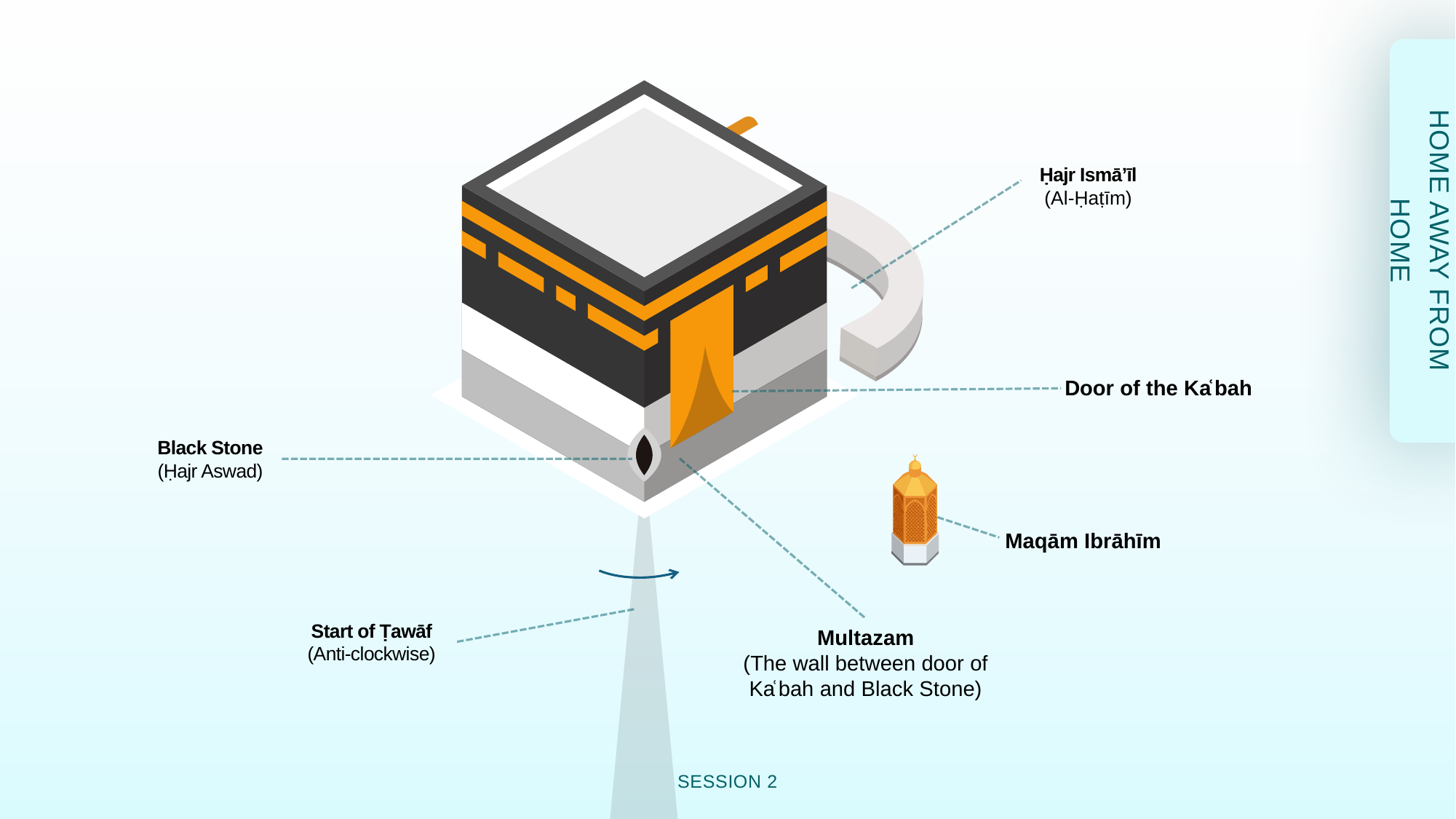

Ḥajr Ismā’īl
(Al-Ḥaṭīm)

HOME AWAY FROM HOME
Door of the Kaʿbah

Black Stone
(Ḥajr Aswad)

Maqām Ibrāhīm

Start of Ṭawāf
(Anti-clockwise)

Multazam
(The wall between door of Kaʿbah and Black Stone)

SESSION 2